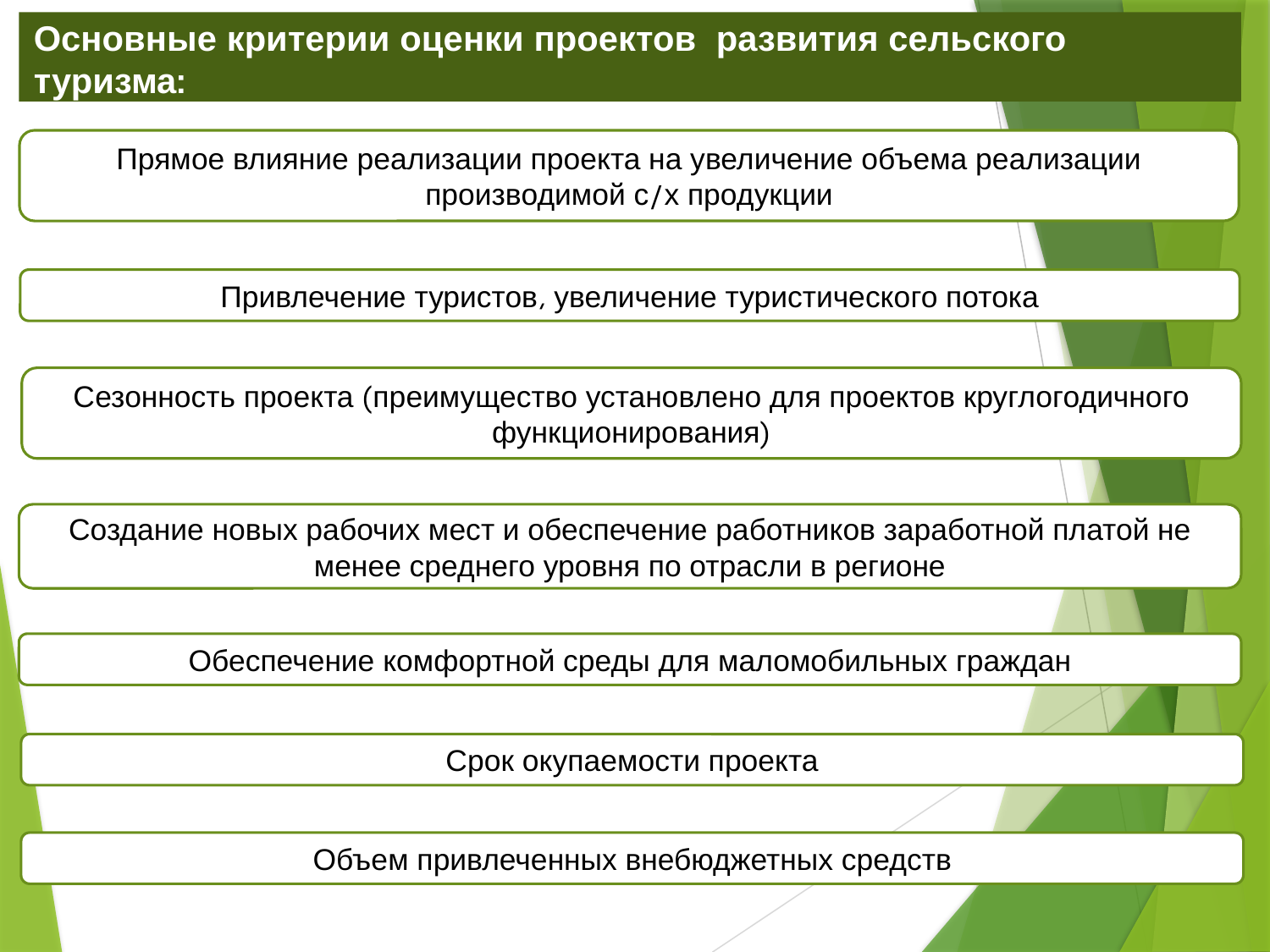

Основные критерии оценки проектов  развития сельского туризма:

Прямое влияние реализации проекта на увеличение объема реализации производимой с/х продукции
Привлечение туристов, увеличение туристического потока
Сезонность проекта (преимущество установлено для проектов круглогодичного функционирования)
Создание новых рабочих мест и обеспечение работников заработной платой не менее среднего уровня по отрасли в регионе
Обеспечение комфортной среды для маломобильных граждан
Срок окупаемости проекта
Объем привлеченных внебюджетных средств